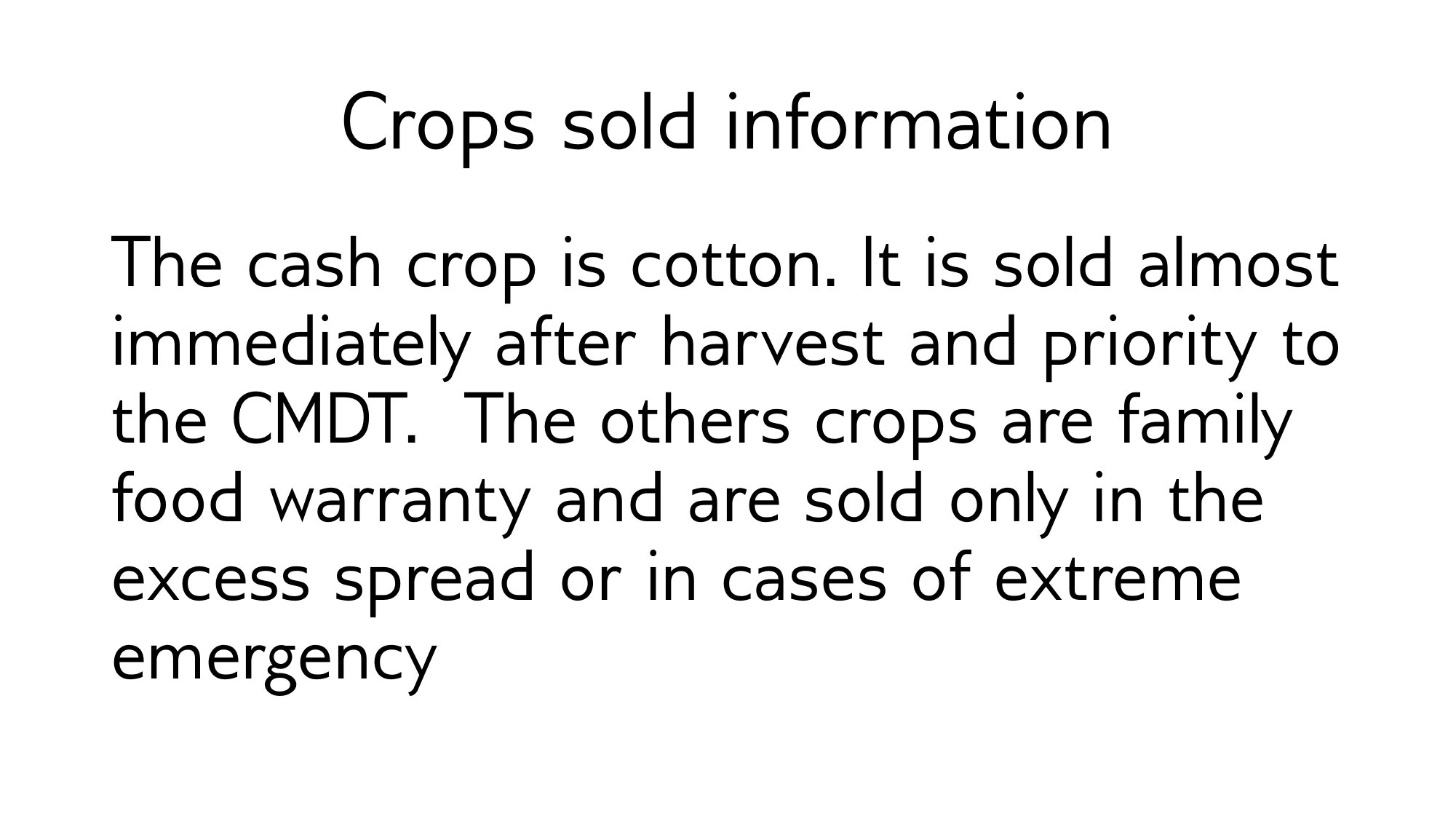

# Crops sold information
The cash crop is cotton. It is sold almost immediately after harvest and priority to the CMDT.  The others crops are family food warranty and are sold only in the excess spread or in cases of extreme emergency